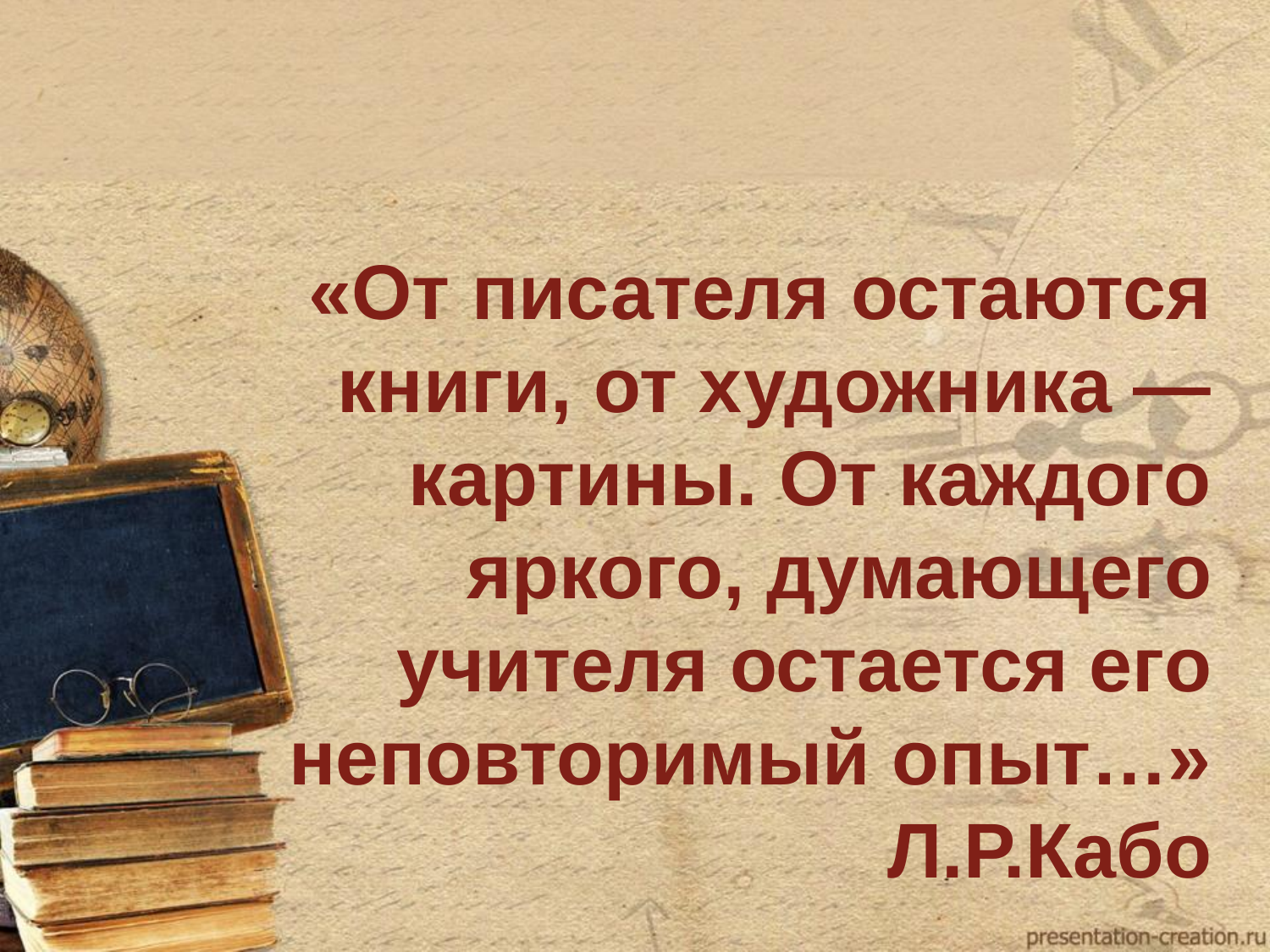

«От писателя остаются книги, от художника — картины. От каждого яркого, думающего учителя остается его неповторимый опыт…»
Л.Р.Кабо